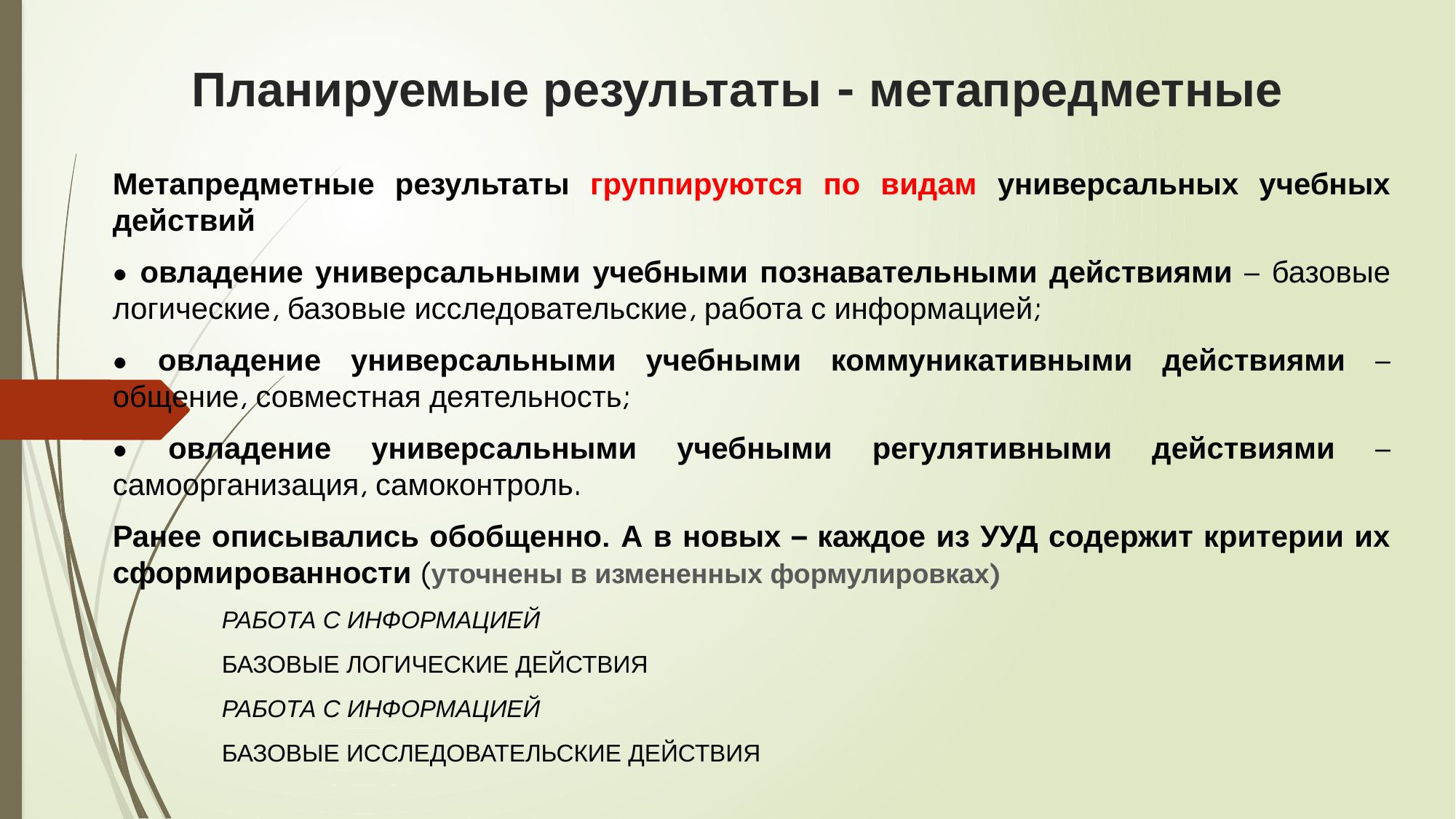

# Планируемые результаты - метапредметные
Метапредметные результаты группируются по видам универсальных учебных действий
• овладение универсальными учебными познавательными действиями – базовые логические, базовые исследовательские, работа с информацией;
• овладение универсальными учебными коммуникативными действиями – общение, совместная деятельность;
• овладение универсальными учебными регулятивными действиями – самоорганизация, самоконтроль.
Ранее описывались обобщенно. А в новых – каждое из УУД содержит критерии их сформированности (уточнены в измененных формулировках)
РАБОТА С ИНФОРМАЦИЕЙ
БАЗОВЫЕ ЛОГИЧЕСКИЕ ДЕЙСТВИЯ
РАБОТА С ИНФОРМАЦИЕЙ
БАЗОВЫЕ ИССЛЕДОВАТЕЛЬСКИЕ ДЕЙСТВИЯ